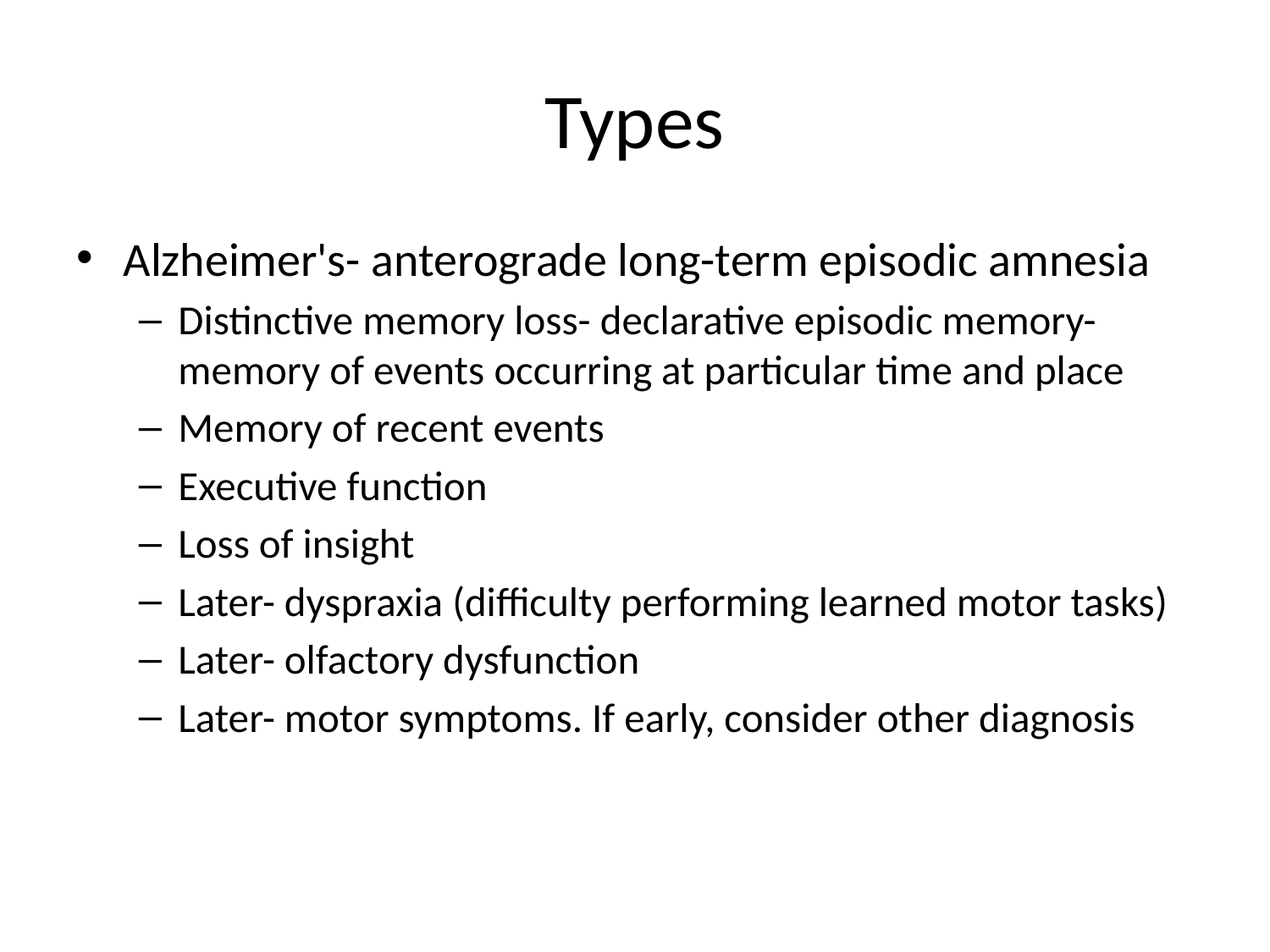

# Types
Alzheimer's- anterograde long-term episodic amnesia
Distinctive memory loss- declarative episodic memory- memory of events occurring at particular time and place
Memory of recent events
Executive function
Loss of insight
Later- dyspraxia (difficulty performing learned motor tasks)
Later- olfactory dysfunction
Later- motor symptoms. If early, consider other diagnosis